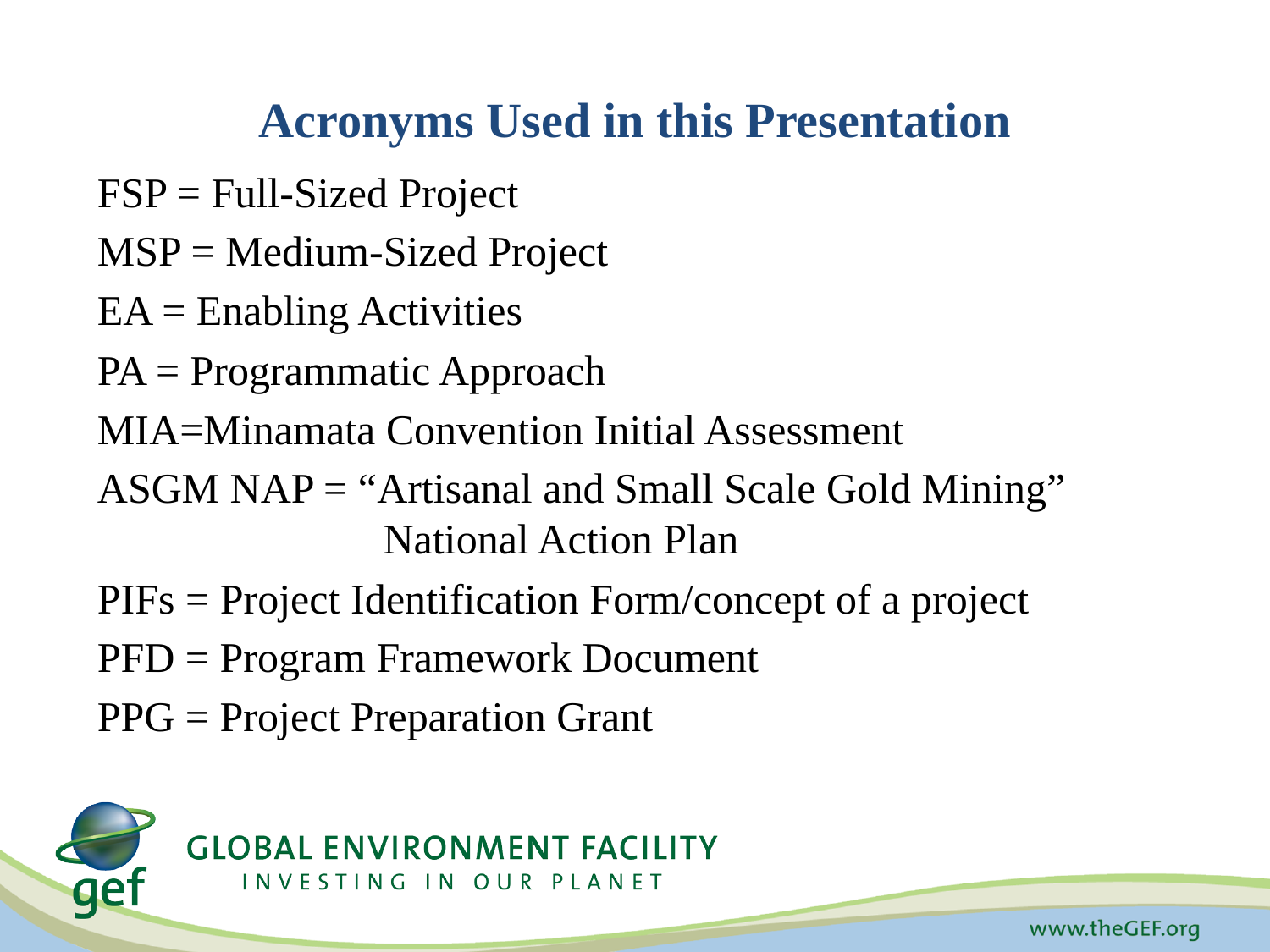

# Acronyms Used in this Presentation
FSP = Full-Sized Project
MSP = Medium-Sized Project
EA = Enabling Activities
PA = Programmatic Approach
MIA=Minamata Convention Initial Assessment
ASGM NAP = “Artisanal and Small Scale Gold Mining”
                           National Action Plan
PIFs = Project Identification Form/concept of a project
PFD = Program Framework Document
PPG = Project Preparation Grant